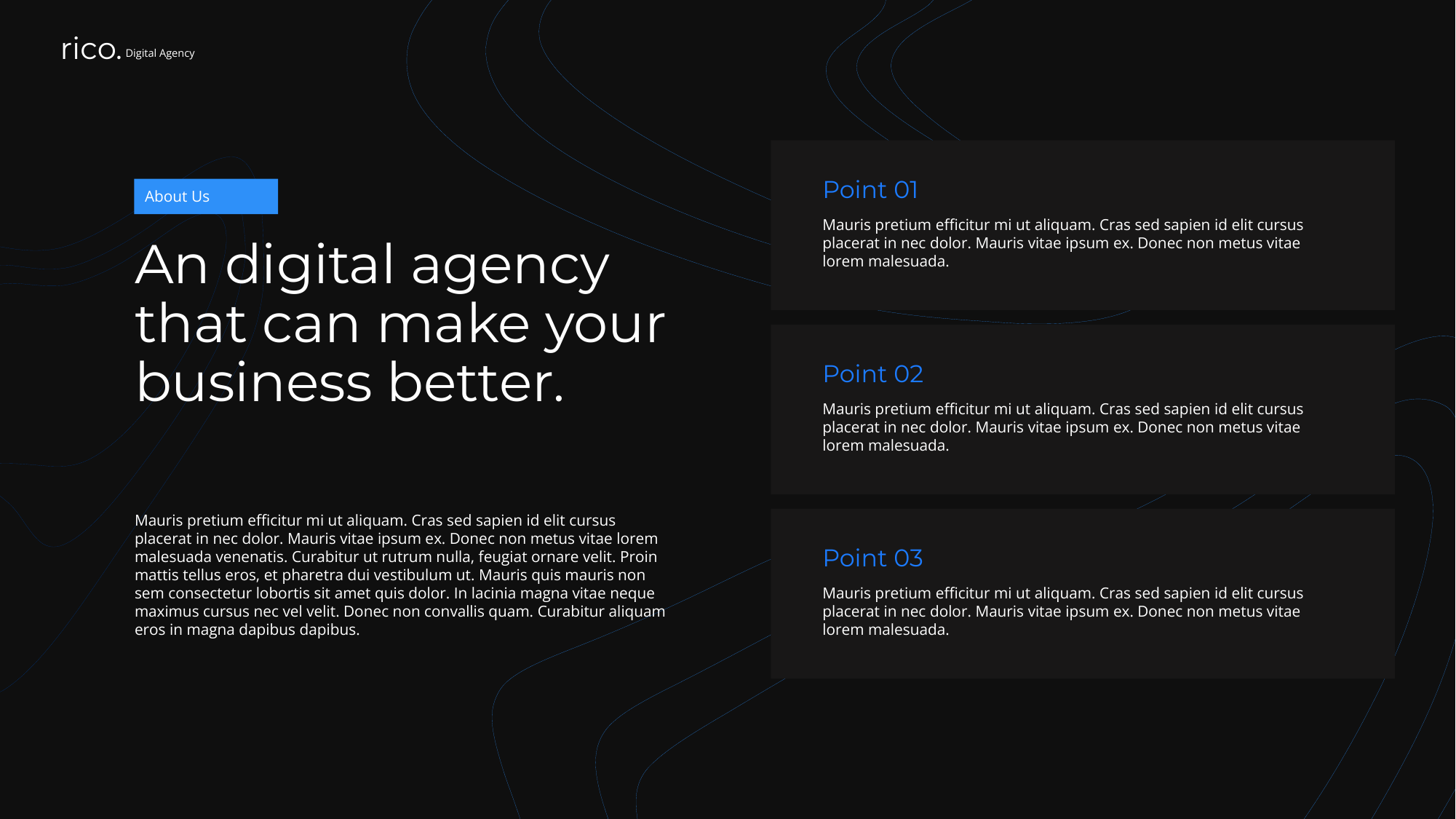

rico.
Digital Agency

Point 01

About Us
Mauris pretium efficitur mi ut aliquam. Cras sed sapien id elit cursus placerat in nec dolor. Mauris vitae ipsum ex. Donec non metus vitae lorem malesuada.
# An digital agency that can make your business better.

Point 02
Mauris pretium efficitur mi ut aliquam. Cras sed sapien id elit cursus placerat in nec dolor. Mauris vitae ipsum ex. Donec non metus vitae lorem malesuada.
Mauris pretium efficitur mi ut aliquam. Cras sed sapien id elit cursus placerat in nec dolor. Mauris vitae ipsum ex. Donec non metus vitae lorem malesuada venenatis. Curabitur ut rutrum nulla, feugiat ornare velit. Proin mattis tellus eros, et pharetra dui vestibulum ut. Mauris quis mauris non sem consectetur lobortis sit amet quis dolor. In lacinia magna vitae neque maximus cursus nec vel velit. Donec non convallis quam. Curabitur aliquam eros in magna dapibus dapibus.

Point 03
Mauris pretium efficitur mi ut aliquam. Cras sed sapien id elit cursus placerat in nec dolor. Mauris vitae ipsum ex. Donec non metus vitae lorem malesuada.